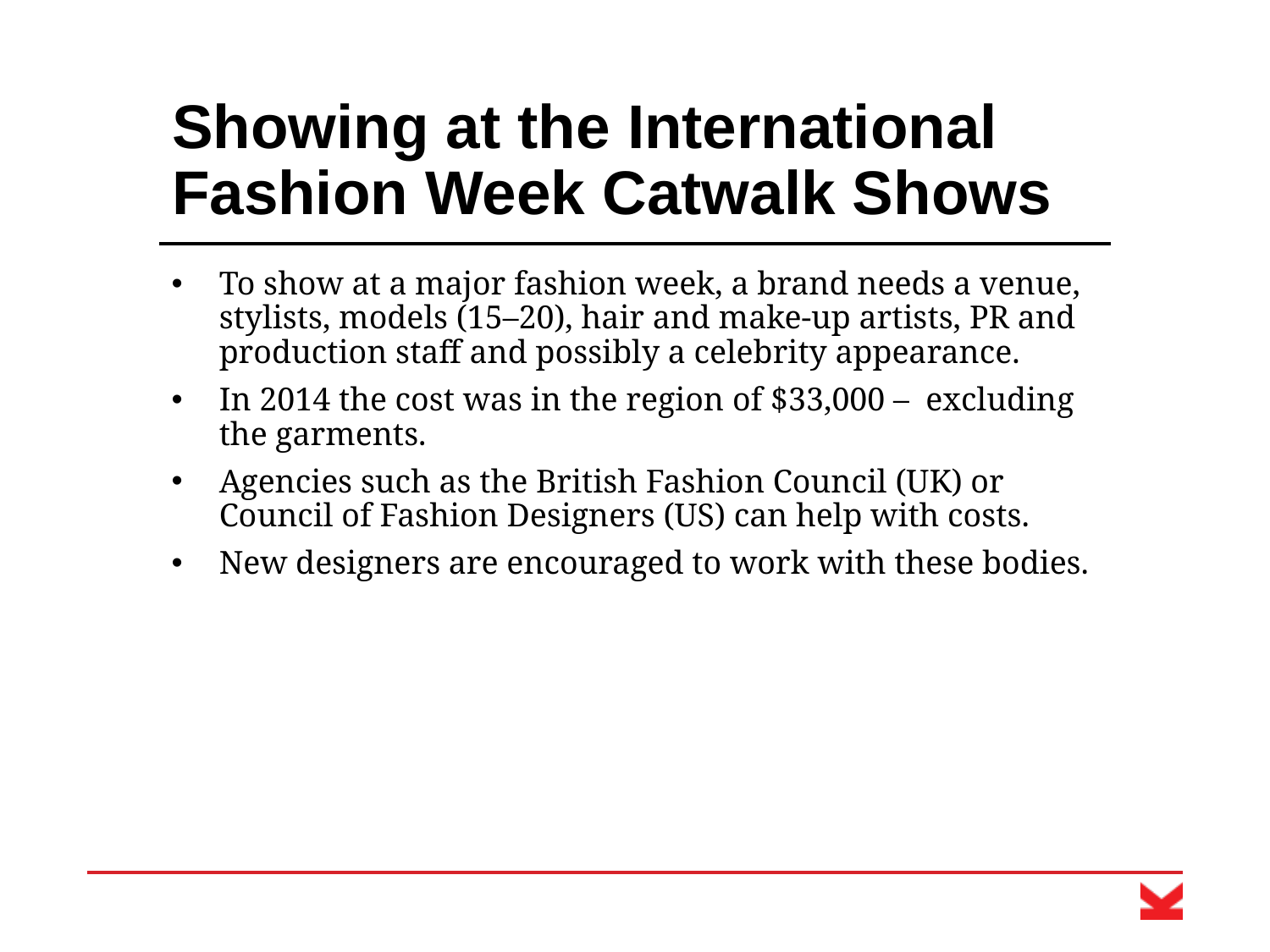

# Showing at the International Fashion Week Catwalk Shows
To show at a major fashion week, a brand needs a venue, stylists, models (15–20), hair and make-up artists, PR and production staff and possibly a celebrity appearance.
In 2014 the cost was in the region of $33,000 –  excluding the garments.
Agencies such as the British Fashion Council (UK) or Council of Fashion Designers (US) can help with costs.
New designers are encouraged to work with these bodies.